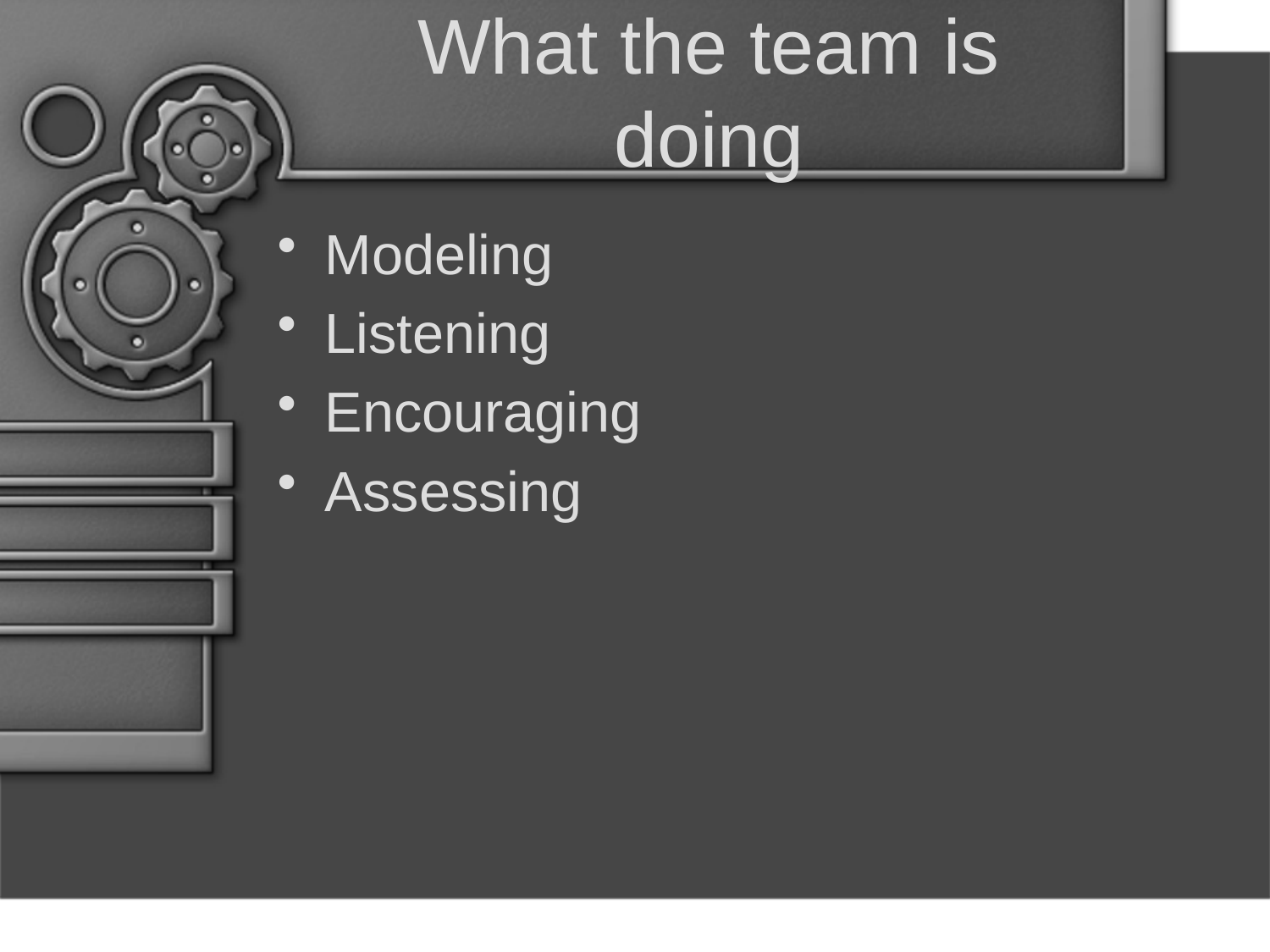

# What the team is doing
Modeling
Listening
Encouraging
Assessing